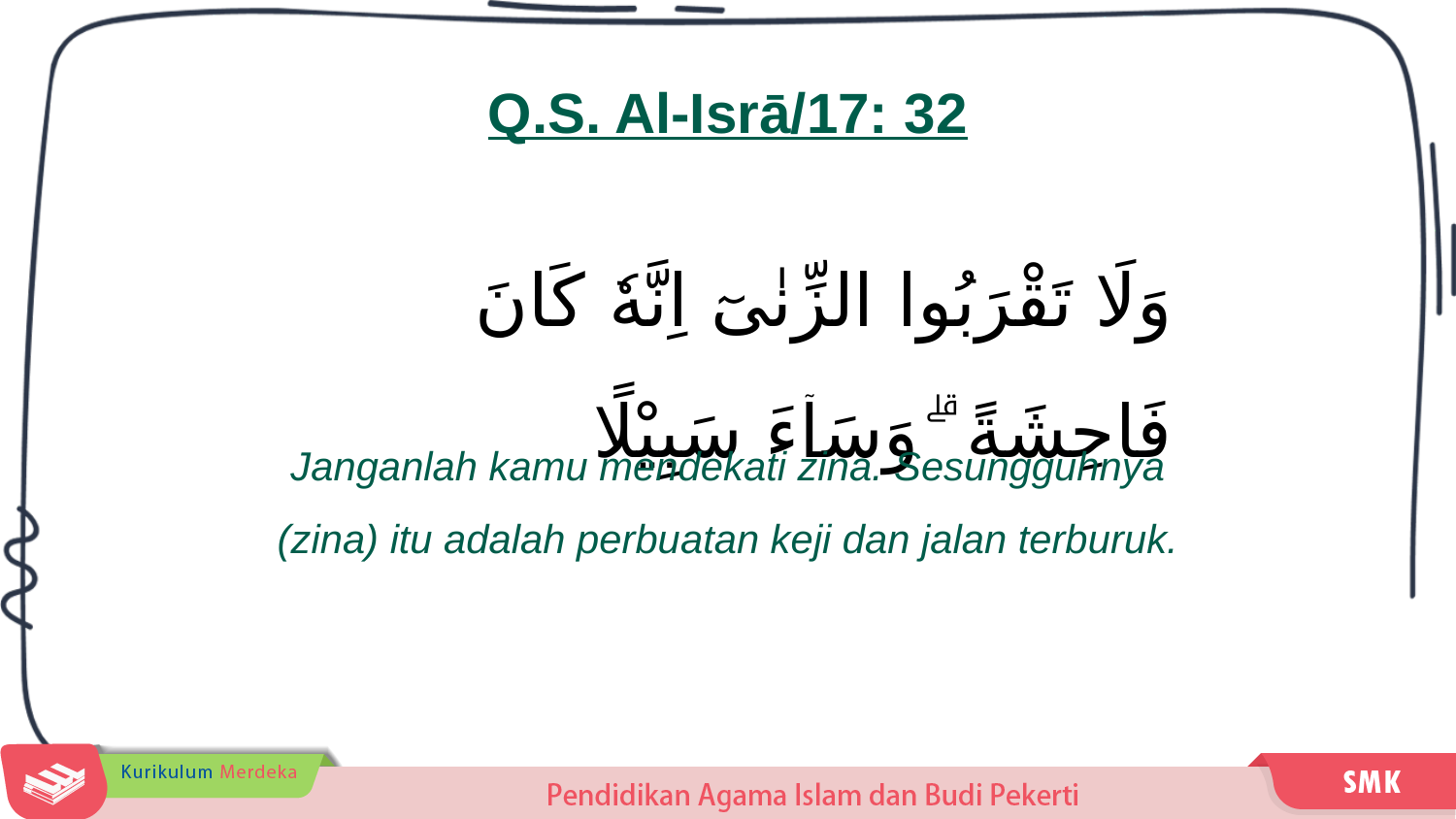

Q.S. Al-Isrā/17: 32
وَلَا تَقْرَبُوا الزِّنٰىٓ اِنَّهٗ كَانَ فَاحِشَةً ۗ وَسَاۤءَ سَبِيْلًا
Janganlah kamu mendekati zina. Sesungguhnya (zina) itu adalah perbuatan keji dan jalan terburuk.